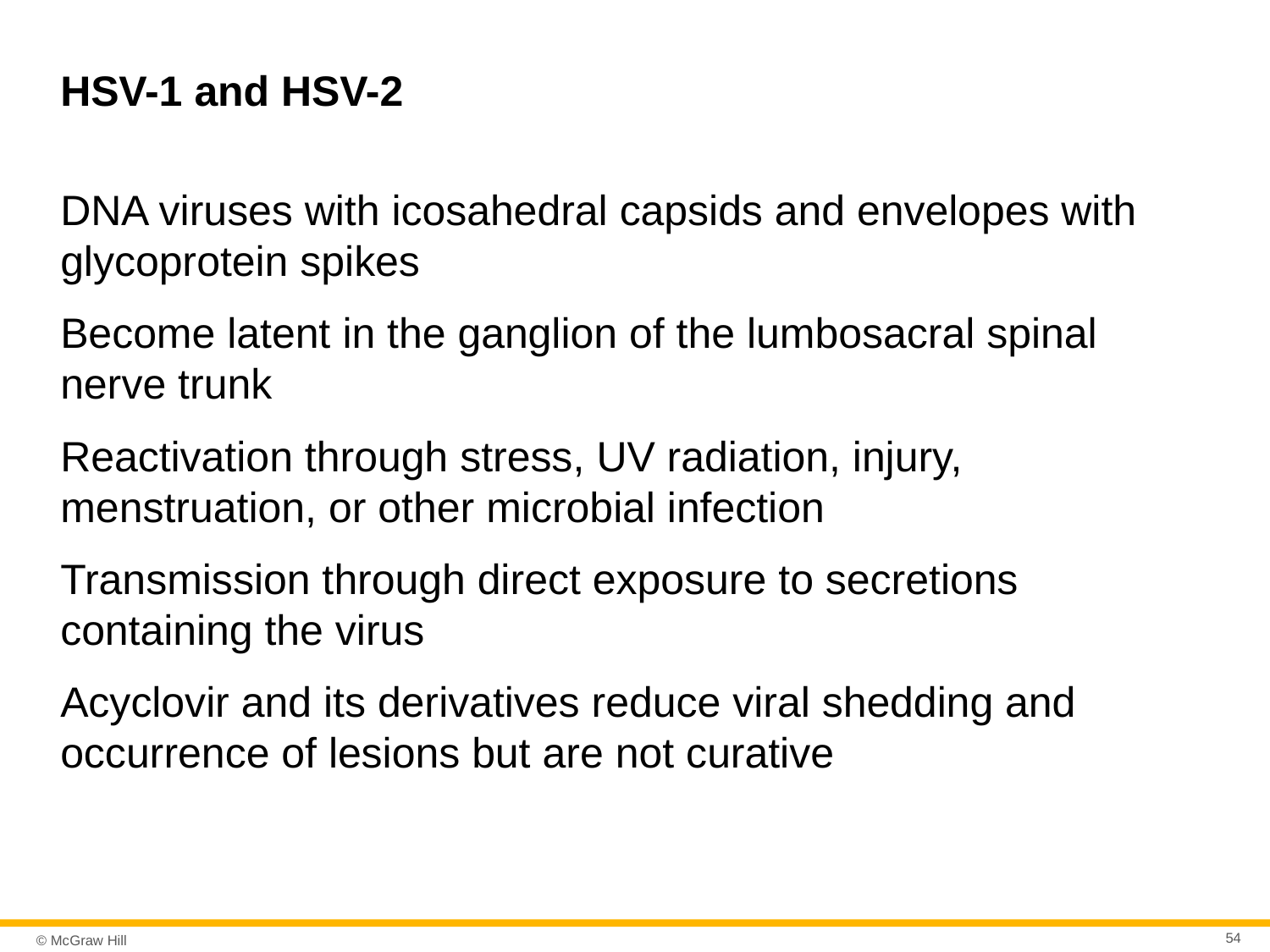

# HSV-1 and HSV-2
DNA viruses with icosahedral capsids and envelopes with glycoprotein spikes
Become latent in the ganglion of the lumbosacral spinal nerve trunk
Reactivation through stress, UV radiation, injury, menstruation, or other microbial infection
Transmission through direct exposure to secretions containing the virus
Acyclovir and its derivatives reduce viral shedding and occurrence of lesions but are not curative